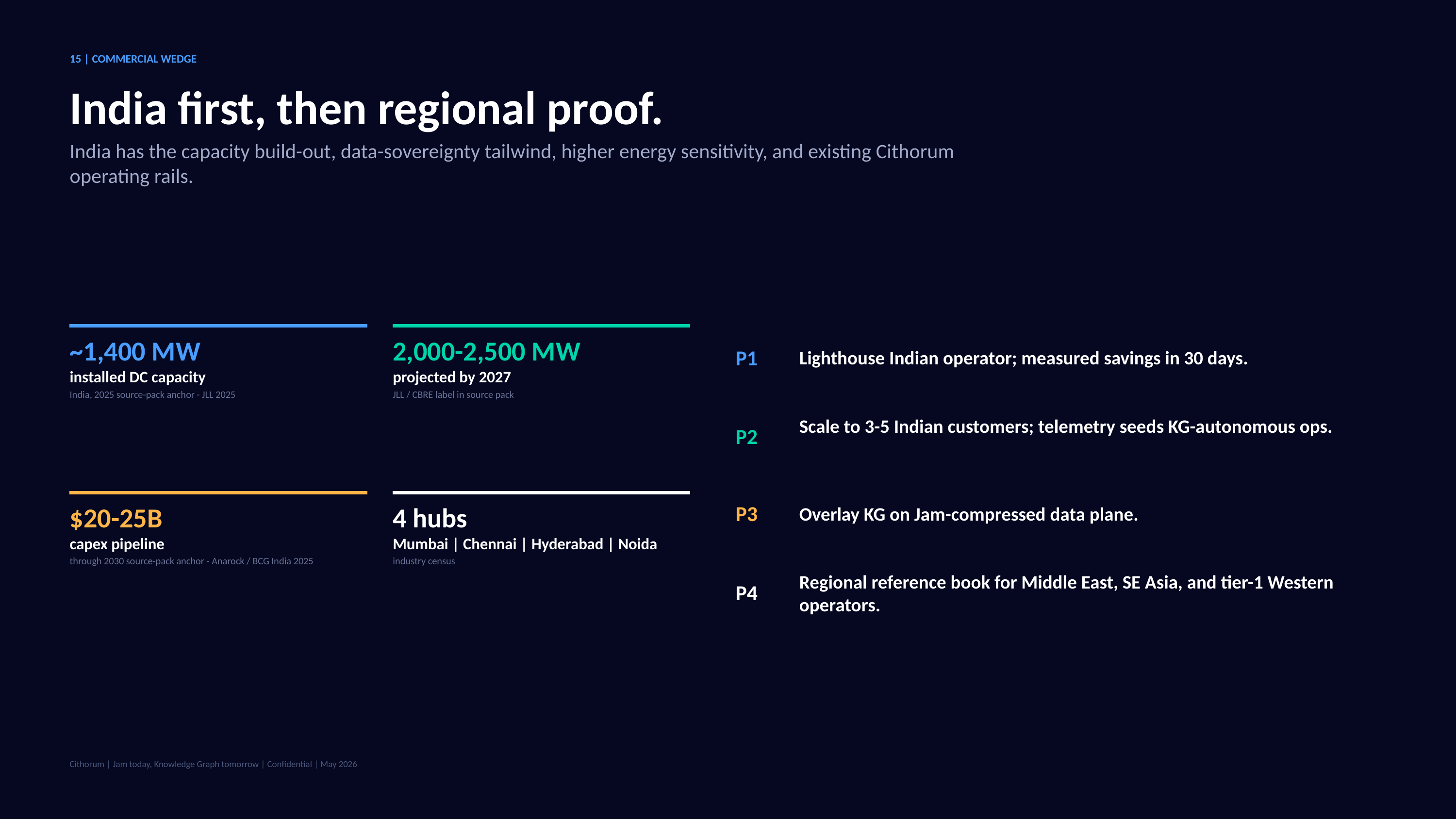

15 | COMMERCIAL WEDGE
India first, then regional proof.
India has the capacity build-out, data-sovereignty tailwind, higher energy sensitivity, and existing Cithorum operating rails.

~1,400 MW
2,000-2,500 MW
P1
Lighthouse Indian operator; measured savings in 30 days.
installed DC capacity
projected by 2027
India, 2025 source-pack anchor - JLL 2025
JLL / CBRE label in source pack
Scale to 3-5 Indian customers; telemetry seeds KG-autonomous ops.
P2

$20-25B
4 hubs
P3
Overlay KG on Jam-compressed data plane.
capex pipeline
Mumbai | Chennai | Hyderabad | Noida
through 2030 source-pack anchor - Anarock / BCG India 2025
industry census
Regional reference book for Middle East, SE Asia, and tier-1 Western operators.
P4
Cithorum | Jam today, Knowledge Graph tomorrow | Confidential | May 2026